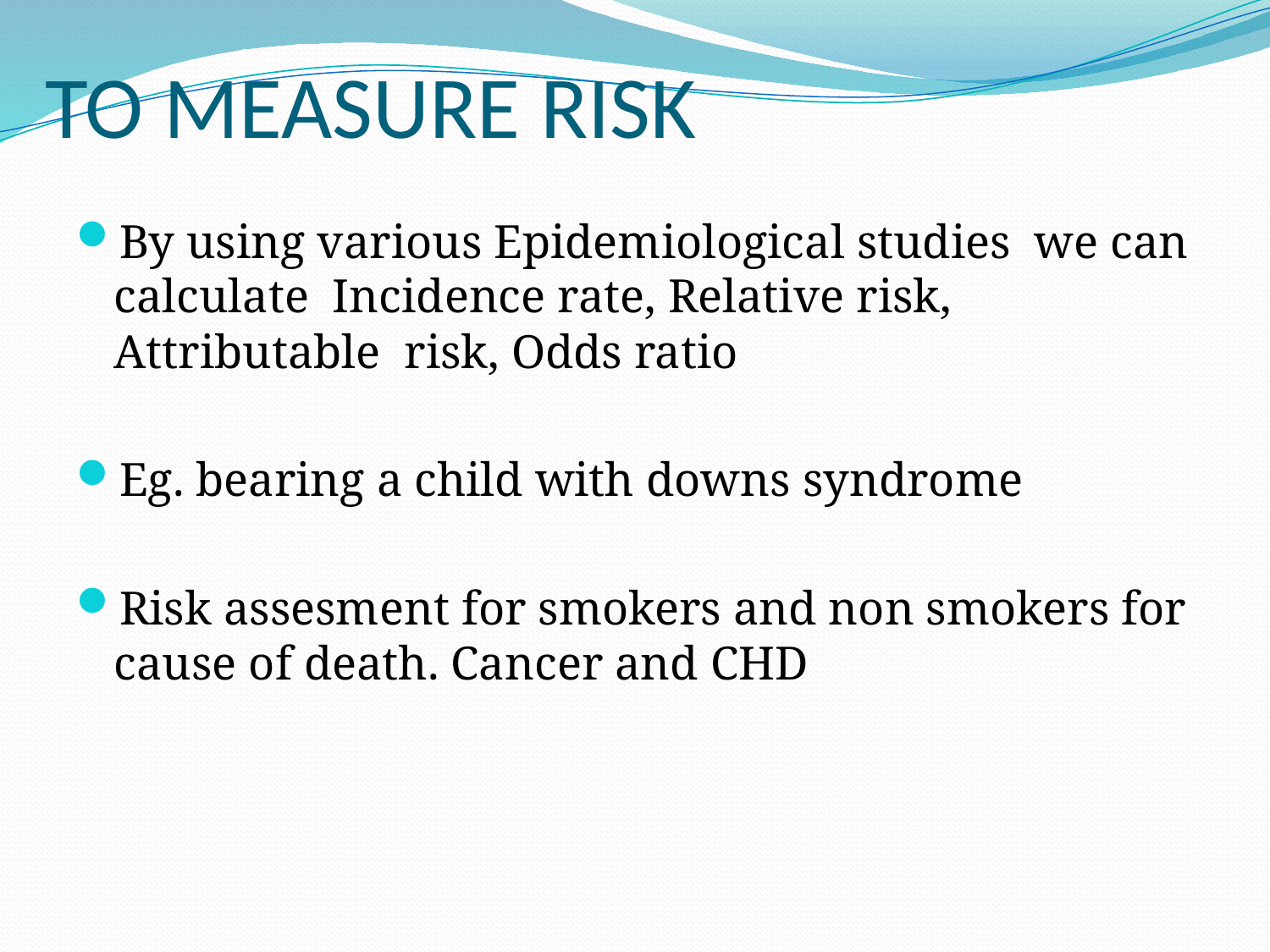

# TO MEASURE RISK
By using various Epidemiological studies  we can calculate  Incidence rate, Relative risk, Attributable  risk, Odds ratio

Eg. bearing a child with downs syndrome

Risk assesment for smokers and non smokers for cause of death. Cancer and CHD